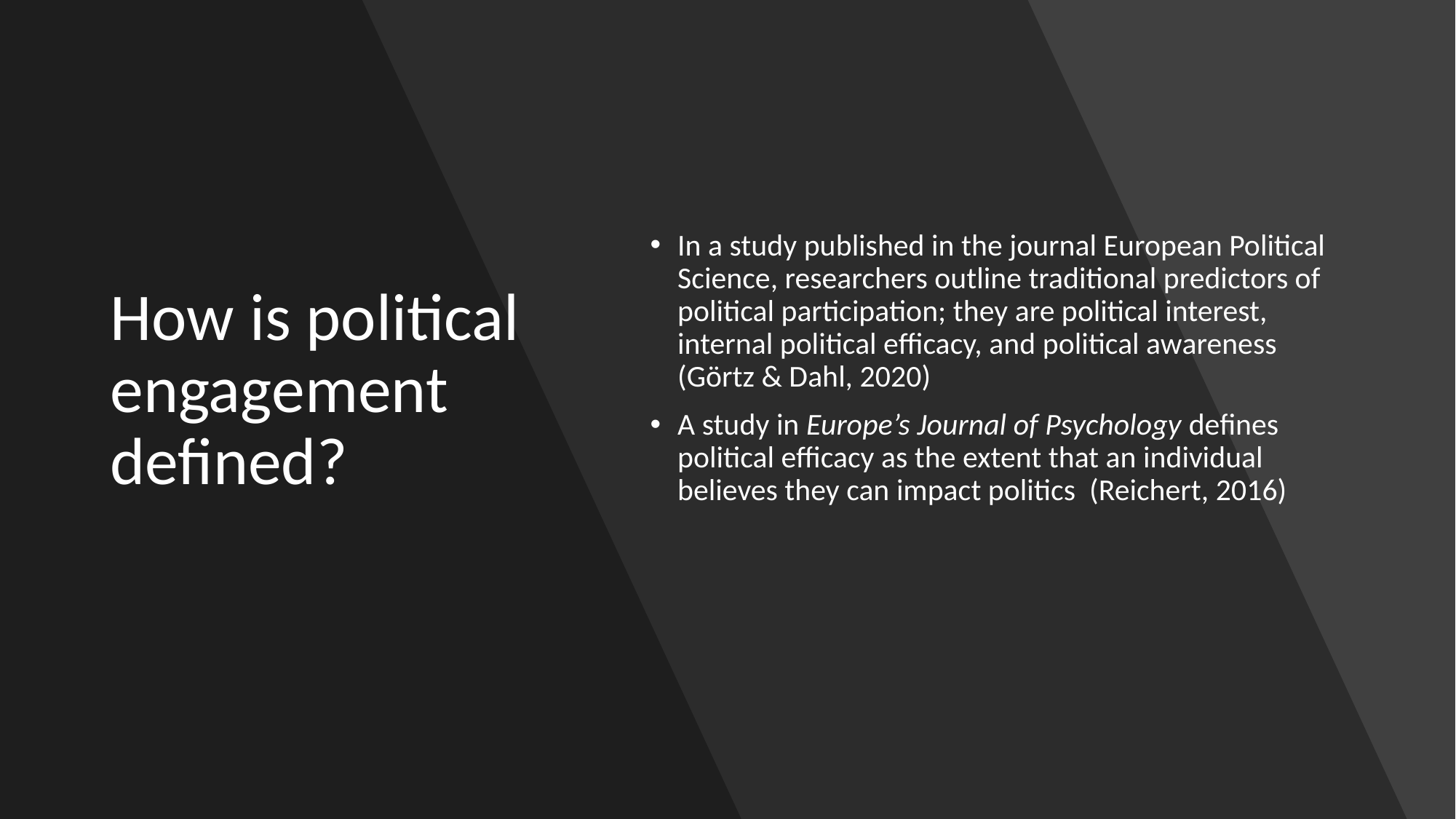

# How is political engagement defined?

In a study published in the journal European Political Science, researchers outline traditional predictors of political participation; they are political interest, internal political efficacy, and political awareness (Görtz & Dahl, 2020)
A study in Europe’s Journal of Psychology defines political efficacy as the extent that an individual believes they can impact politics  (Reichert, 2016)